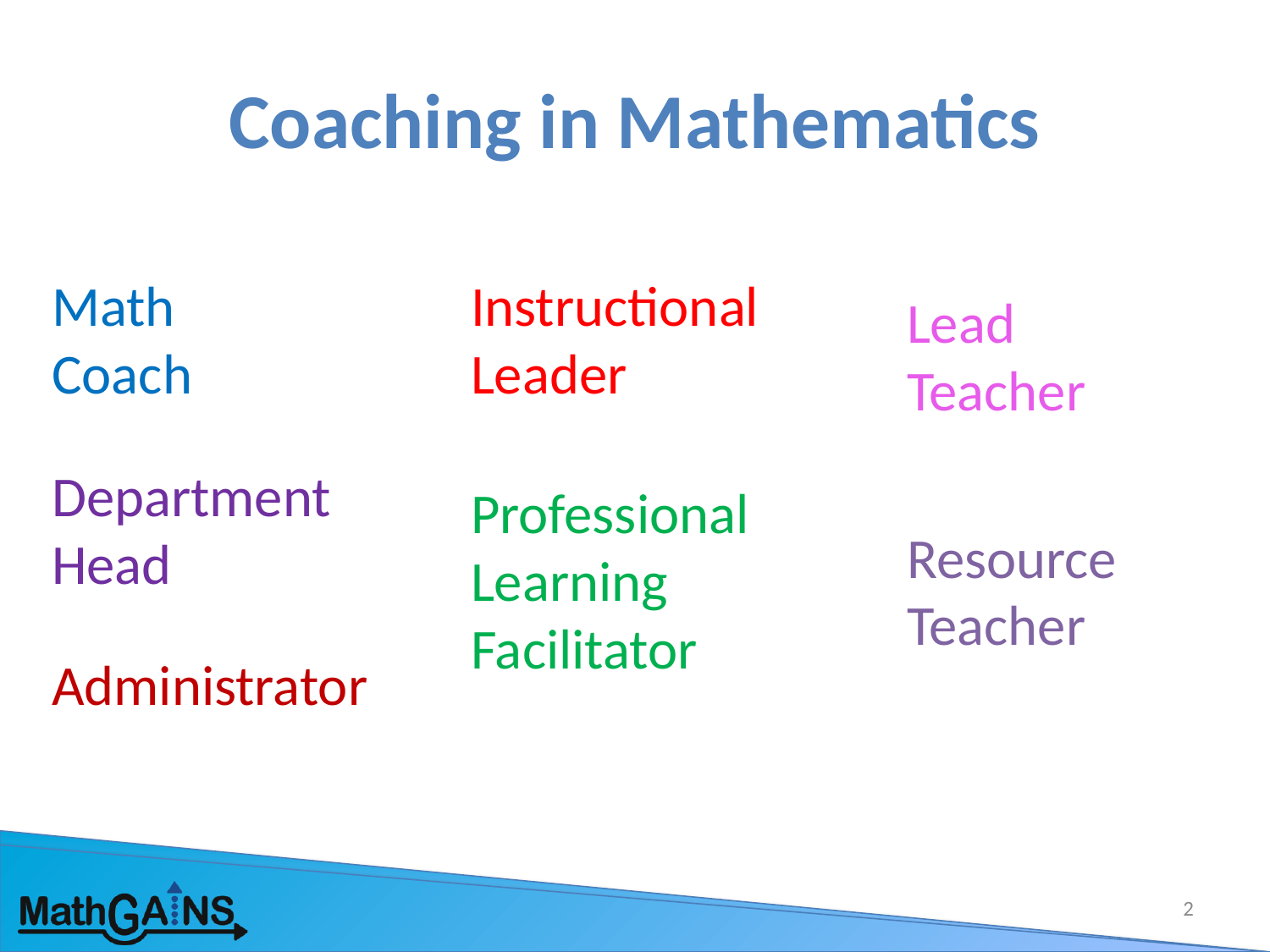

Coaching in Mathematics
Math
Coach
Instructional Leader
Lead
Teacher
Department Head
Professional Learning
Facilitator
Resource Teacher
Administrator
2